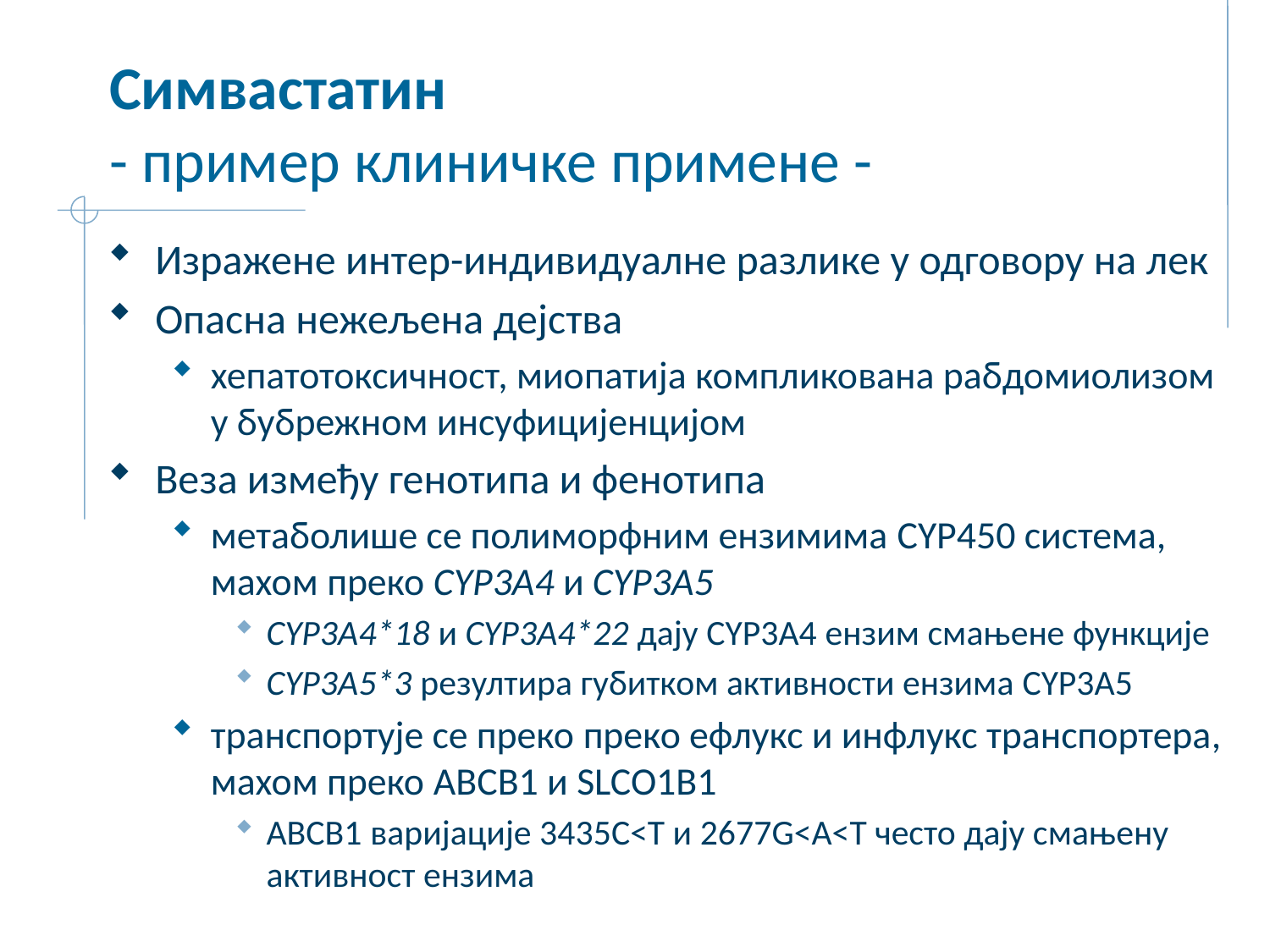

# Симвастатин - пример клиничке примене -
Изражене интер-индивидуалне разлике у одговору на лек
Опасна нежељена дејства
хепатотоксичност, миопатија компликована рабдомиолизом у бубрежном инсуфицијенцијом
Веза између генотипа и фенотипа
метаболише се полиморфним ензимима CYP450 система, махом преко CYP3A4 и CYP3A5
CYP3A4*18 и CYP3A4*22 дају CYP3A4 ензим смањене функције
CYP3A5*3 резултира губитком активности ензима CYP3A5
транспортује се преко преко ефлукс и инфлукс транспортерa, махом преко ABCB1 и SLCO1B1
ABCB1 варијације 3435C<T и 2677G<A<T често дају смањену активност ензима